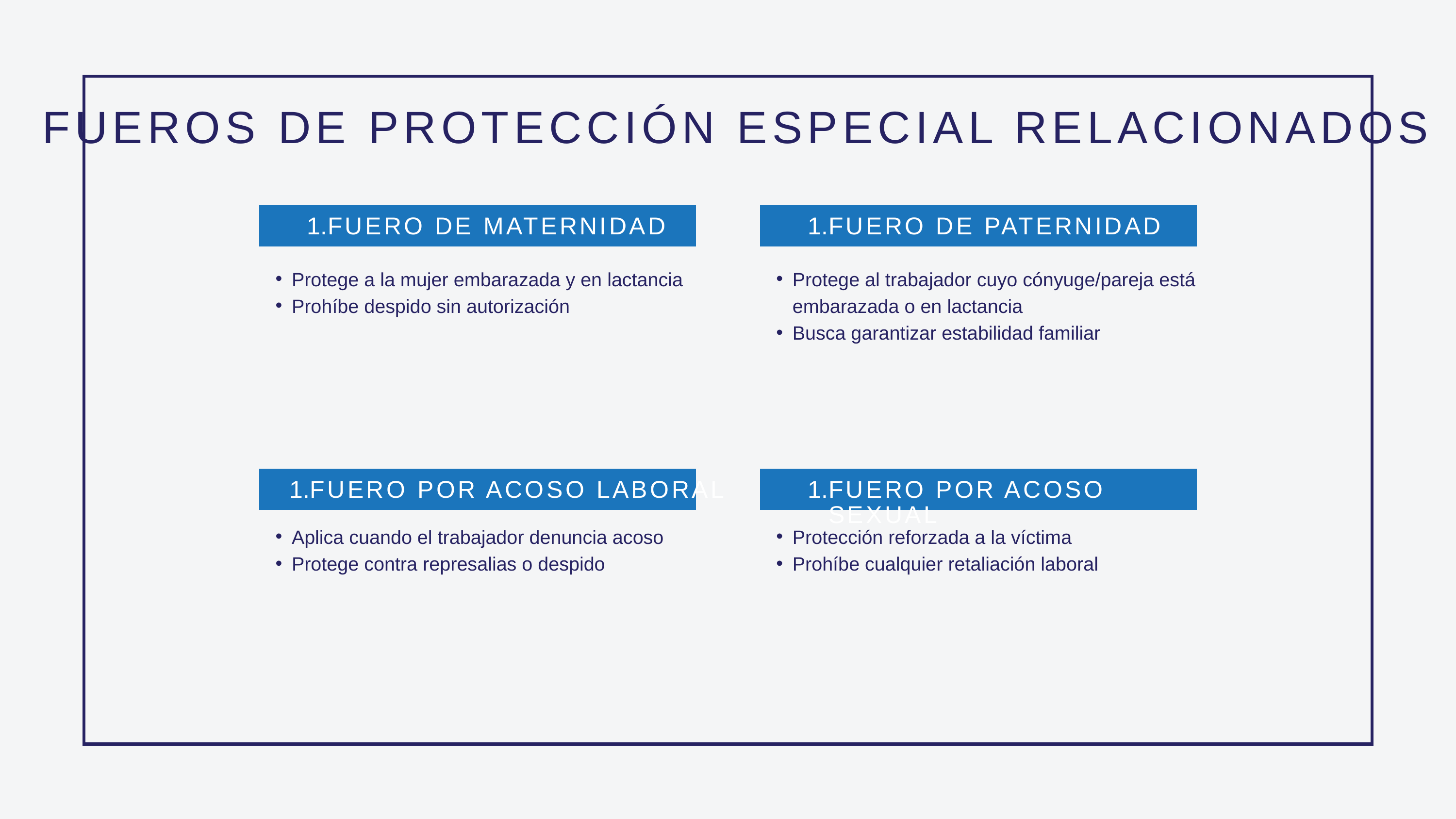

FUEROS DE PROTECCIÓN ESPECIAL RELACIONADOS

FUERO DE MATERNIDAD

FUERO DE PATERNIDAD
Protege a la mujer embarazada y en lactancia
Prohíbe despido sin autorización

Protege al trabajador cuyo cónyuge/pareja está embarazada o en lactancia
Busca garantizar estabilidad familiar

FUERO POR ACOSO LABORAL

FUERO POR ACOSO SEXUAL
Aplica cuando el trabajador denuncia acoso
Protege contra represalias o despido

Protección reforzada a la víctima
Prohíbe cualquier retaliación laboral